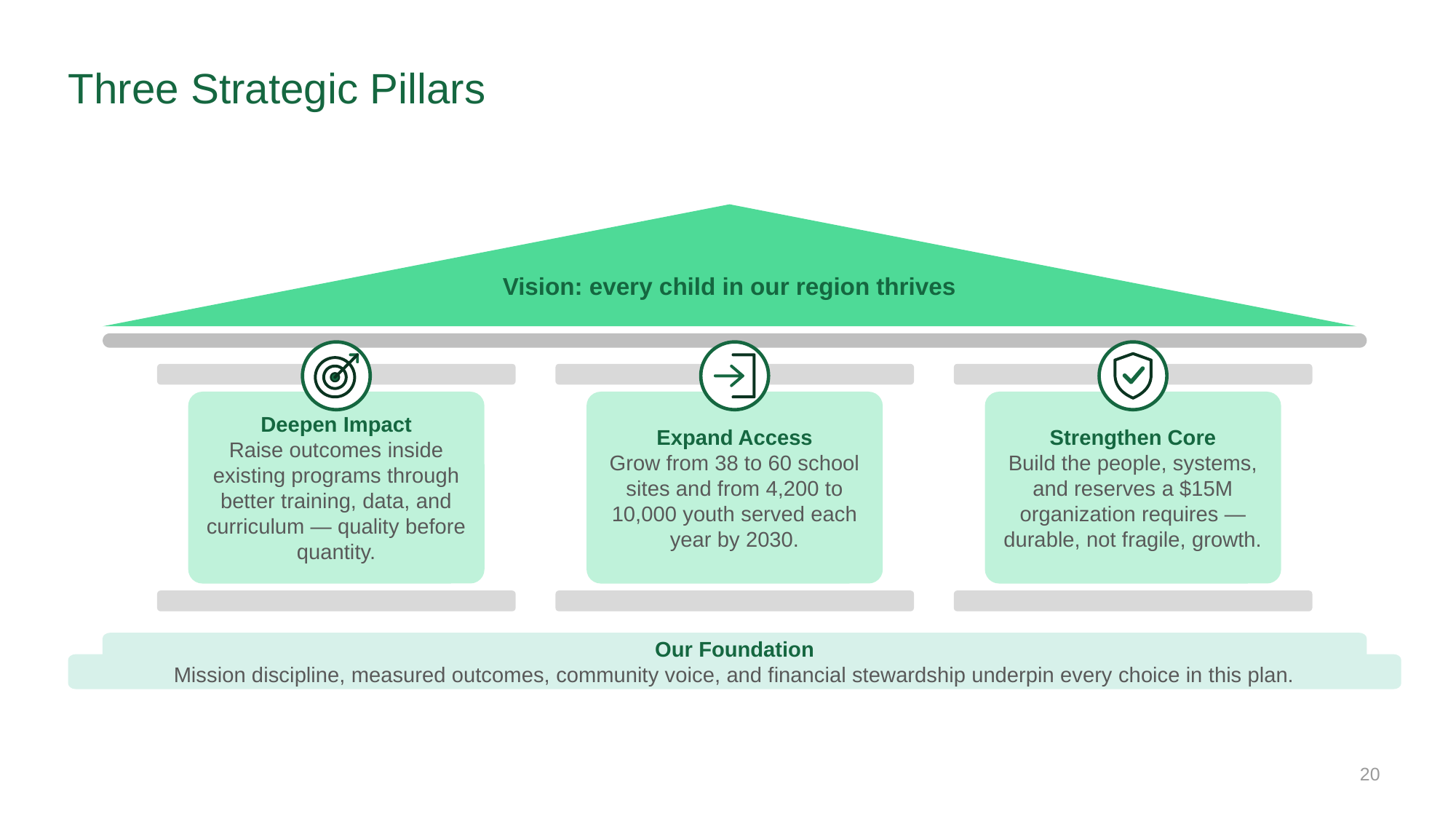

# Three Strategic Pillars
Vision: every child in our region thrives

Deepen Impact
Raise outcomes inside existing programs through better training, data, and curriculum — quality before quantity.
Expand Access
Grow from 38 to 60 school sites and from 4,200 to 10,000 youth served each year by 2030.
Strengthen Core
Build the people, systems, and reserves a $15M organization requires — durable, not fragile, growth.

Our Foundation
Mission discipline, measured outcomes, community voice, and financial stewardship underpin every choice in this plan.
20